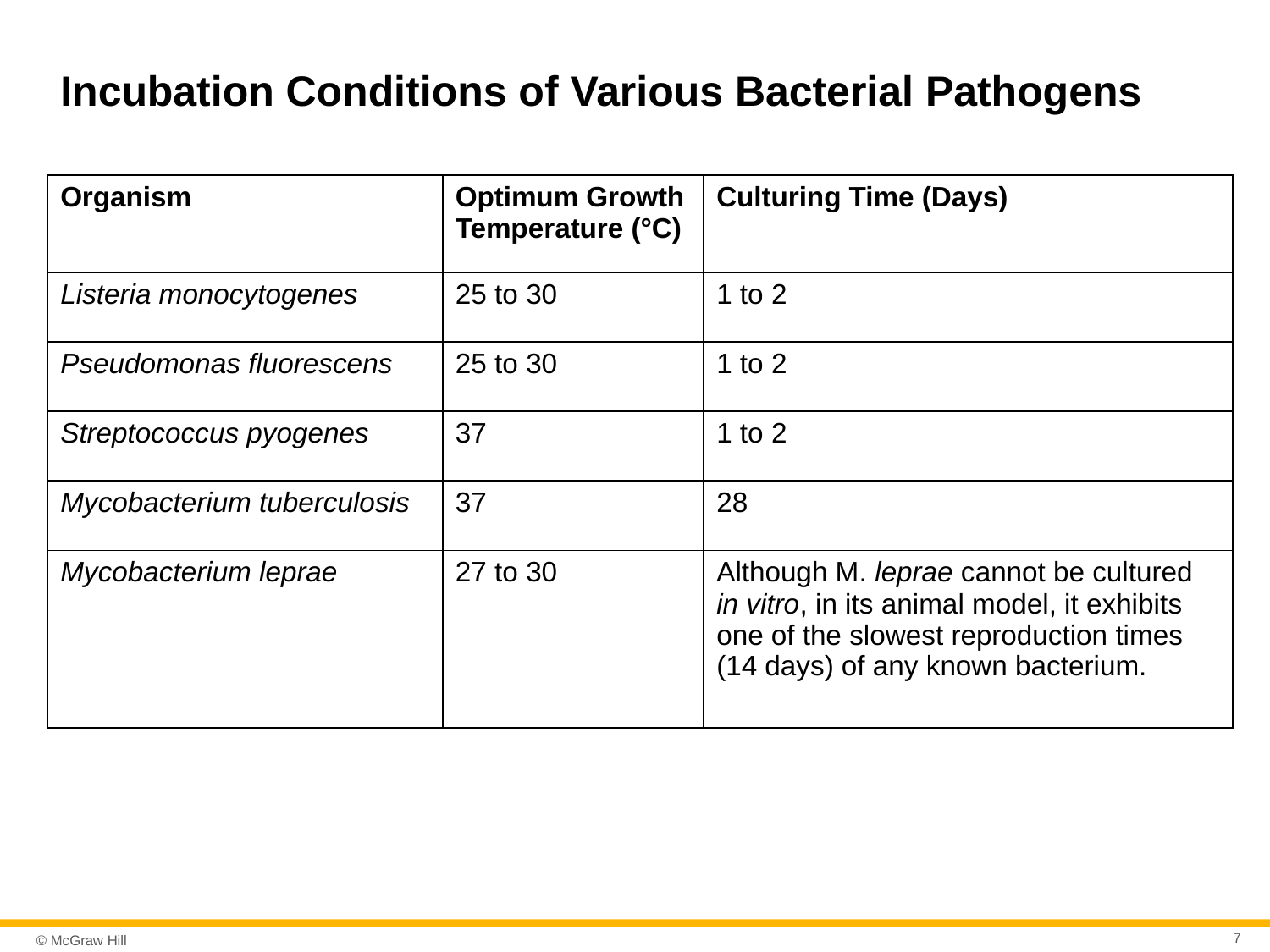

# Incubation Conditions of Various Bacterial Pathogens
| Organism | Optimum Growth Temperature (°C) | Culturing Time (Days) |
| --- | --- | --- |
| Listeria monocytogenes | 25 to 30 | 1 to 2 |
| Pseudomonas fluorescens | 25 to 30 | 1 to 2 |
| Streptococcus pyogenes | 37 | 1 to 2 |
| Mycobacterium tuberculosis | 37 | 28 |
| Mycobacterium leprae | 27 to 30 | Although M. leprae cannot be cultured in vitro, in its animal model, it exhibits one of the slowest reproduction times (14 days) of any known bacterium. |